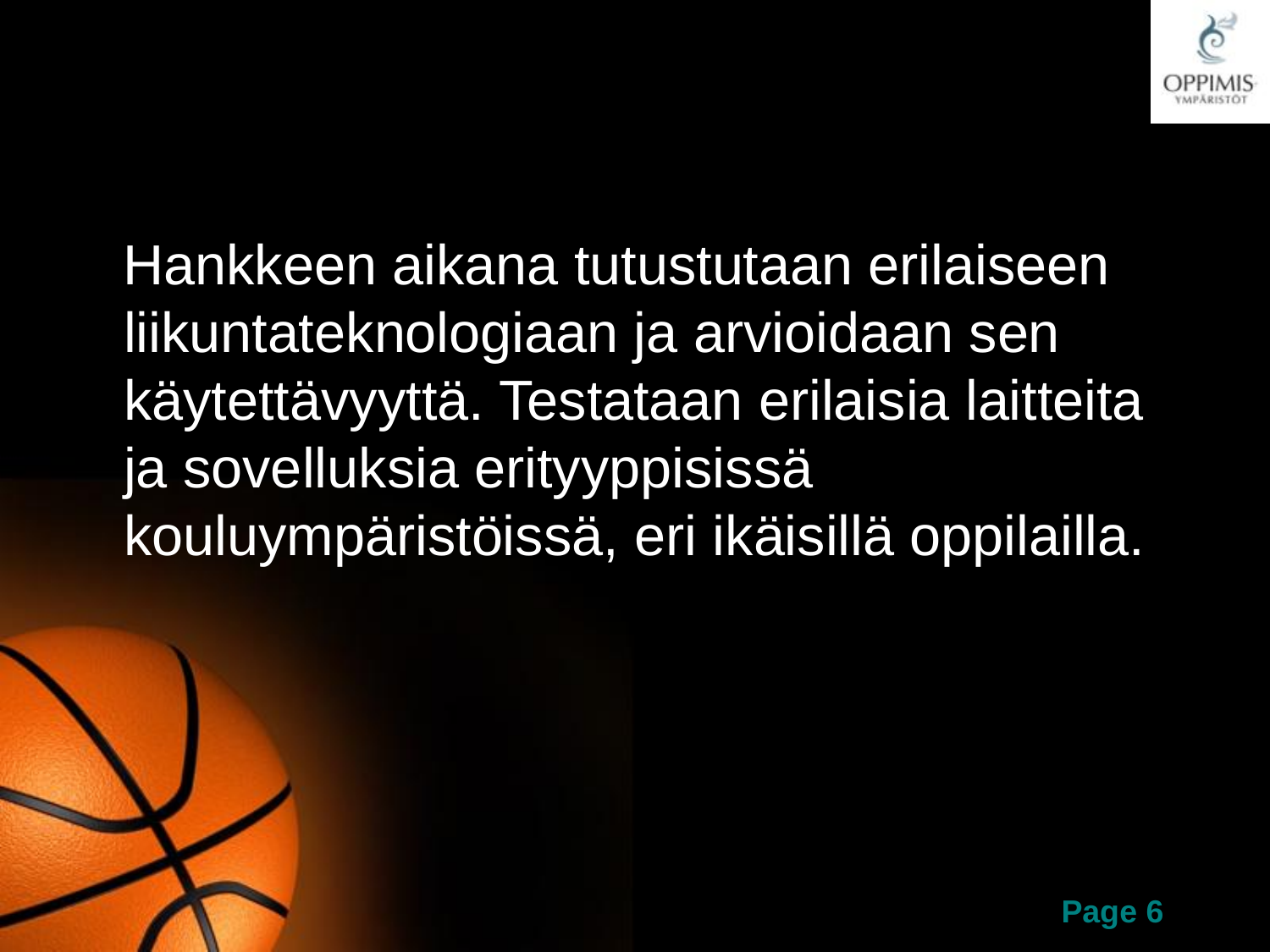

#
   Hankkeen aikana tutustutaan erilaiseen liikuntateknologiaan ja arvioidaan sen käytettävyyttä. Testataan erilaisia laitteita ja sovelluksia erityyppisissä kouluympäristöissä, eri ikäisillä oppilailla.